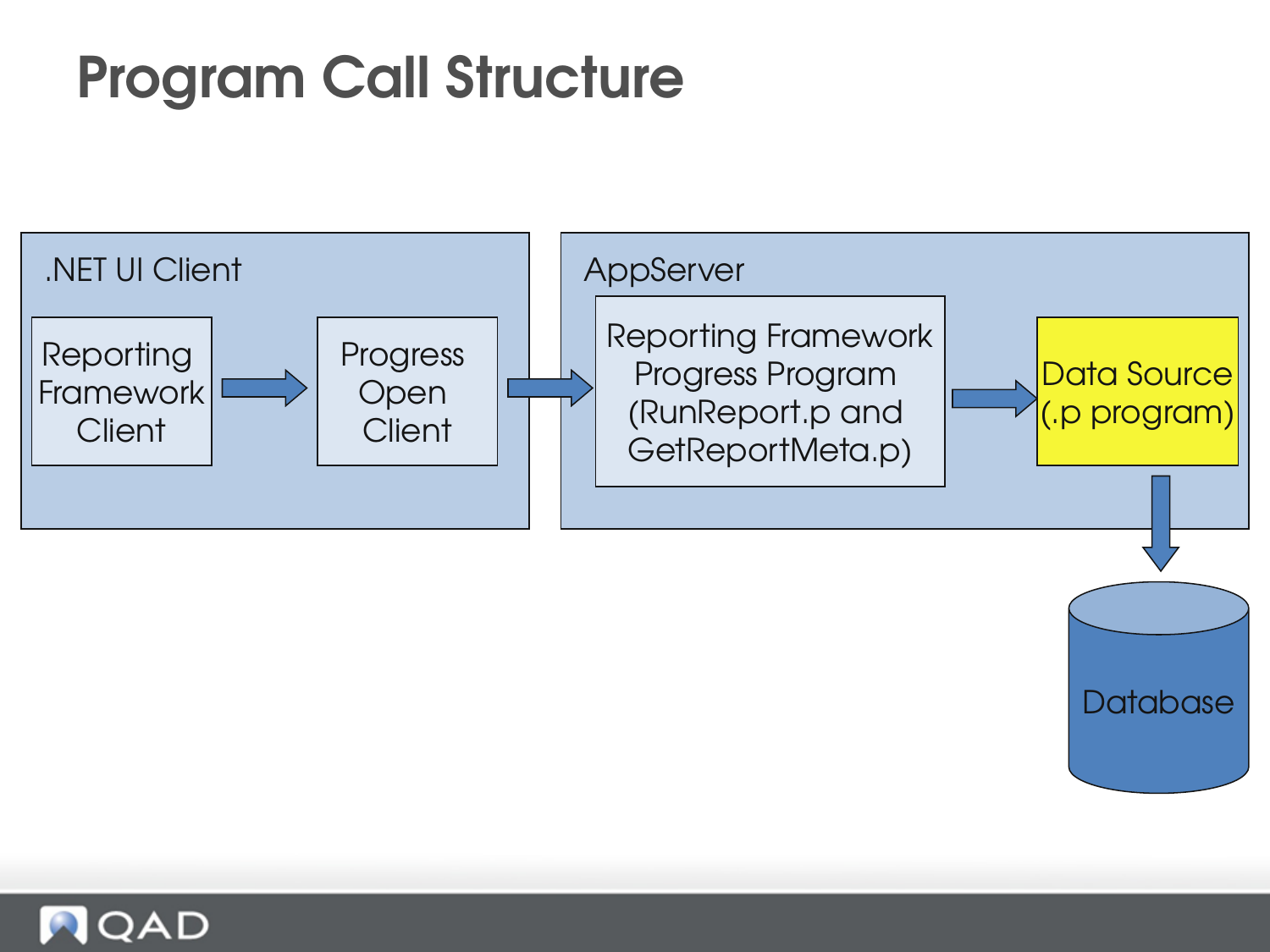

# Program Call Structure

.NET UI Client
AppServer

Reporting Framework
Progress Program
(RunReport.p and
GetReportMeta.p)
Reporting
Framework
Client
Progress
Open
Client
Data Source
(.p program)

Database